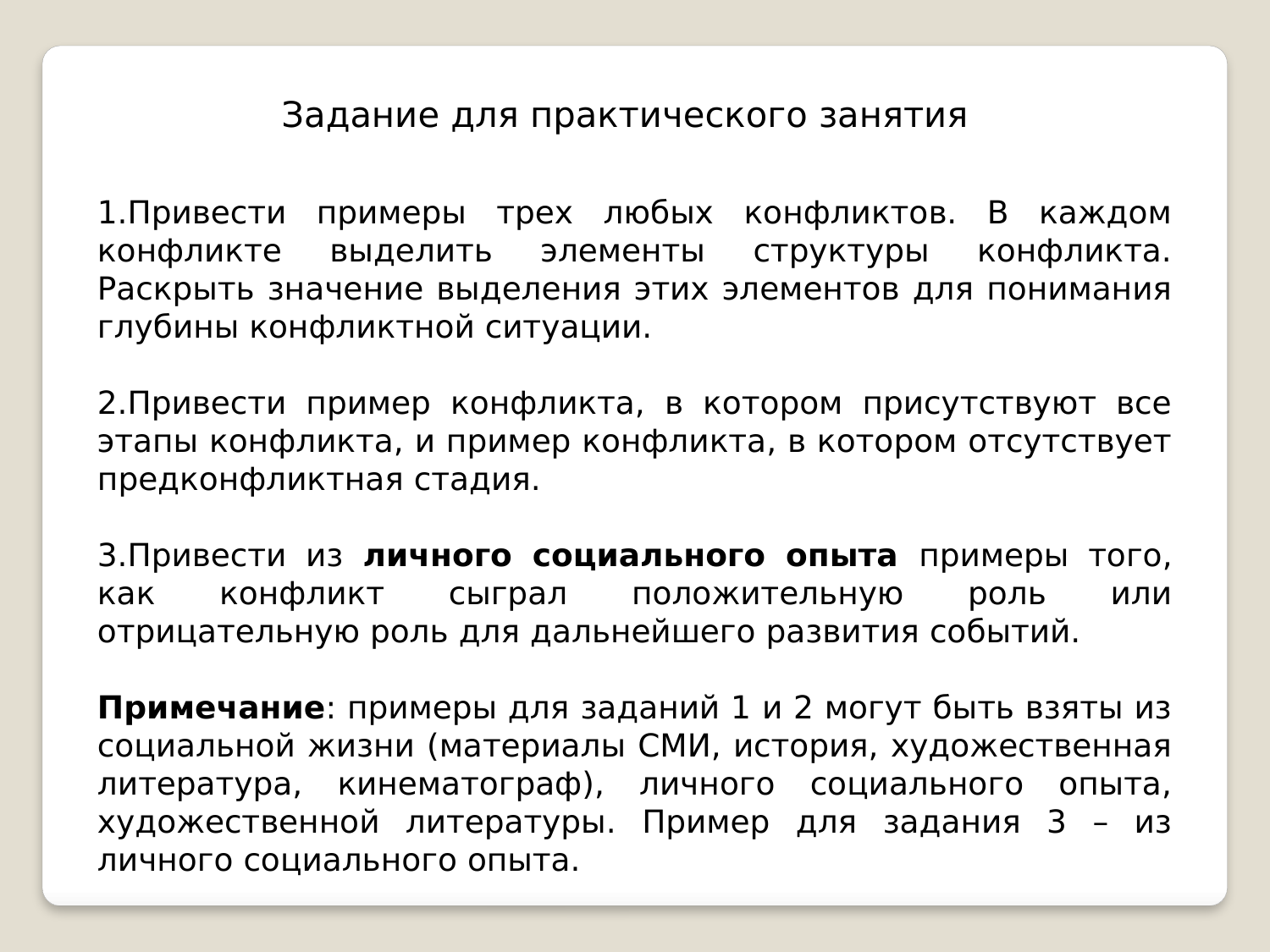

Задание для практического занятия
1.Привести примеры трех любых конфликтов. В каждом конфликте выделить элементы структуры конфликта. Раскрыть значение выделения этих элементов для понимания глубины конфликтной ситуации.

2.Привести пример конфликта, в котором присутствуют все этапы конфликта, и пример конфликта, в котором отсутствует предконфликтная стадия.

3.Привести из личного социального опыта примеры того, как конфликт сыграл положительную роль или отрицательную роль для дальнейшего развития событий.

Примечание: примеры для заданий 1 и 2 могут быть взяты из социальной жизни (материалы СМИ, история, художественная литература, кинематограф), личного социального опыта, художественной литературы. Пример для задания 3 – из личного социального опыта.